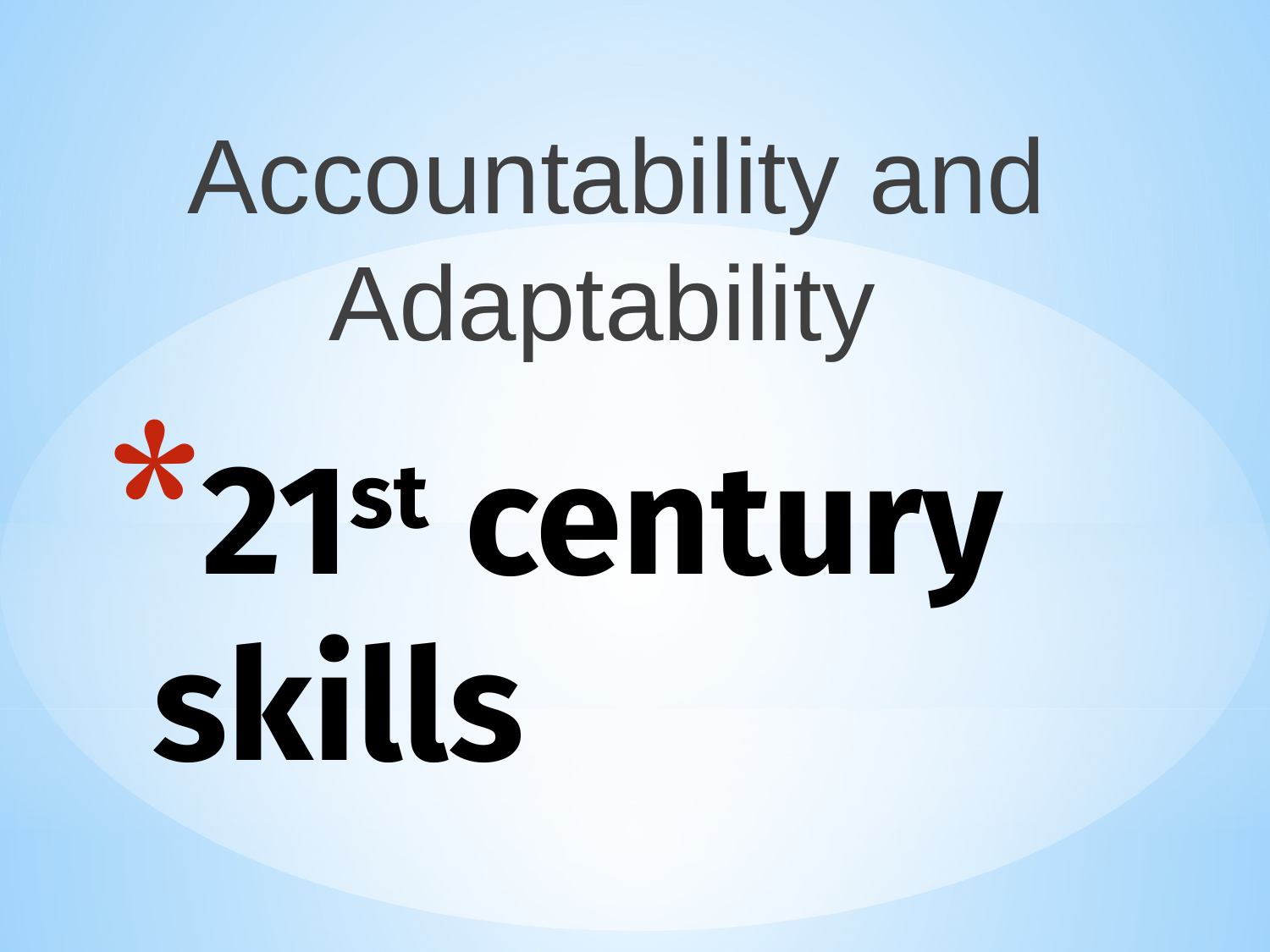

Accountability and Adaptability
# 21st century skills